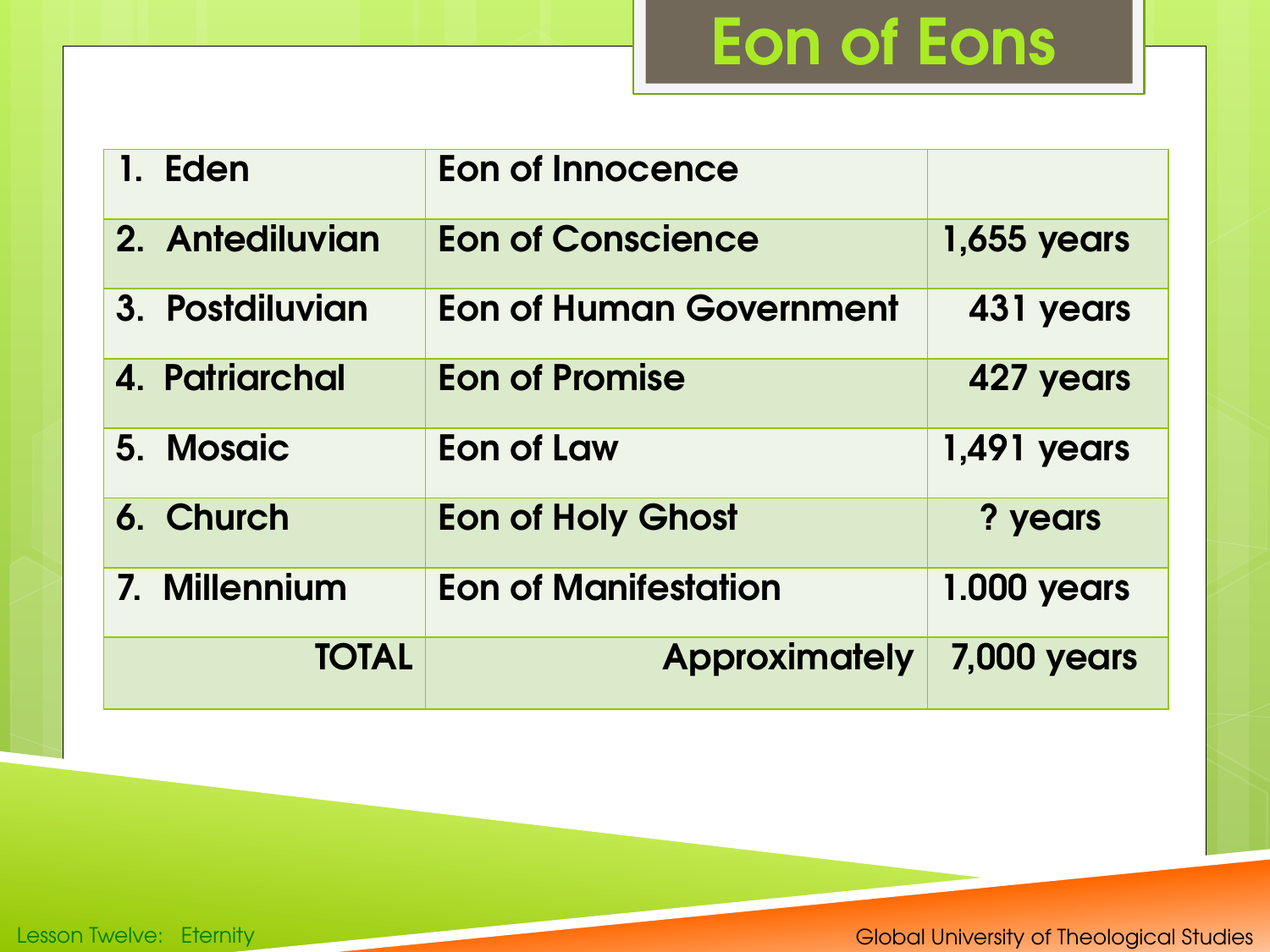

Eon of Eons
| 1. Eden | Eon of Innocence |  |
| --- | --- | --- |
| 2. Antediluvian | Eon of Conscience | 1,655 years |
| 3. Postdiluvian | Eon of Human Government | 431 years |
| Patriarchal | Eon of Promise | 427 years |
| 5. Mosaic | Eon of Law | 1,491 years |
| 6. Church | Eon of Holy Ghost | ? years |
| 7. Millennium | Eon of Manifestation | 1.000 years |
| TOTAL | Approximately | 7,000 years |
Lesson Twelve:   Eternity
 Global University of Theological Studies